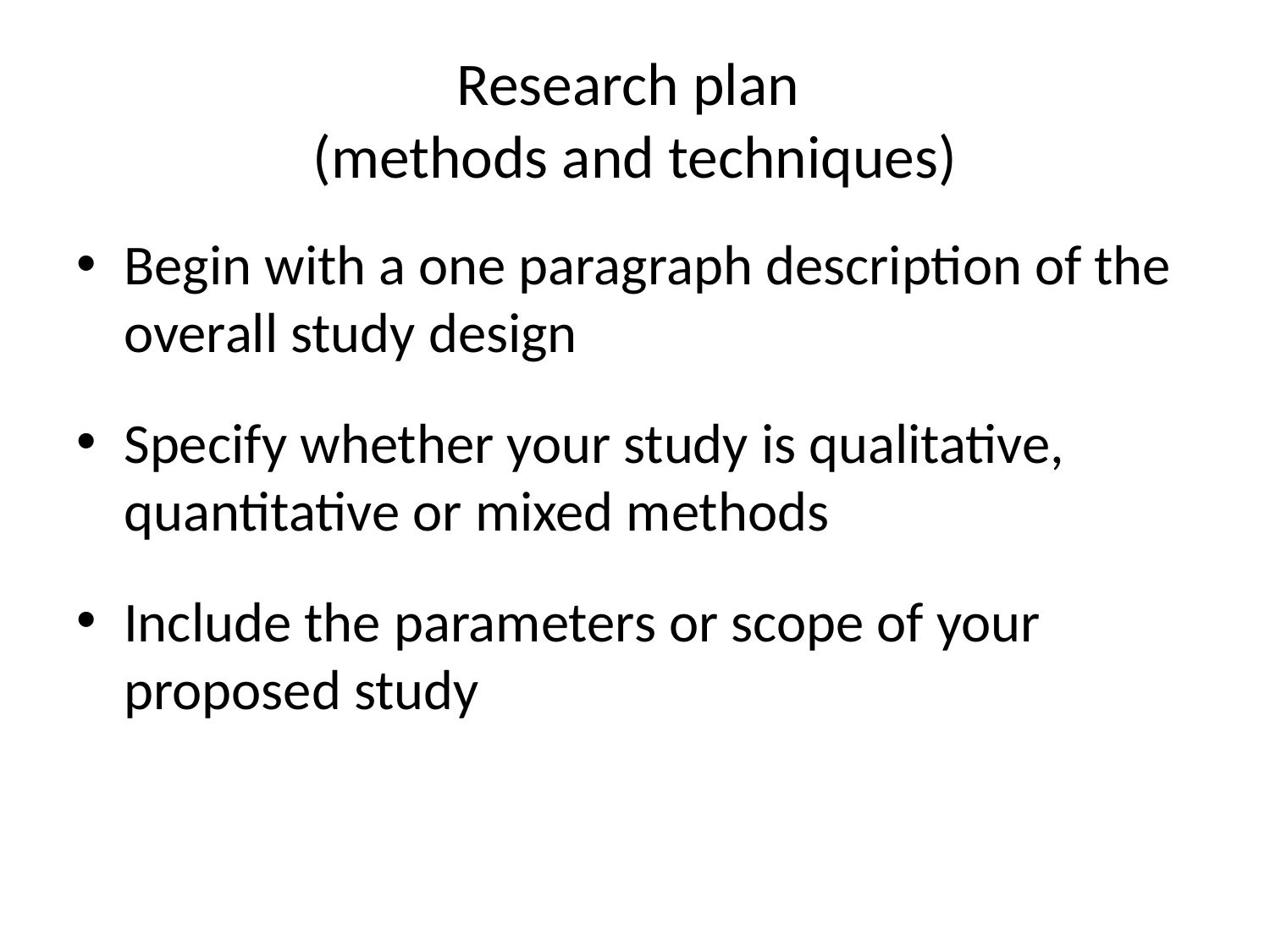

# Research plan (methods and techniques)
Begin with a one paragraph description of the overall study design
Specify whether your study is qualitative, quantitative or mixed methods
Include the parameters or scope of your proposed study